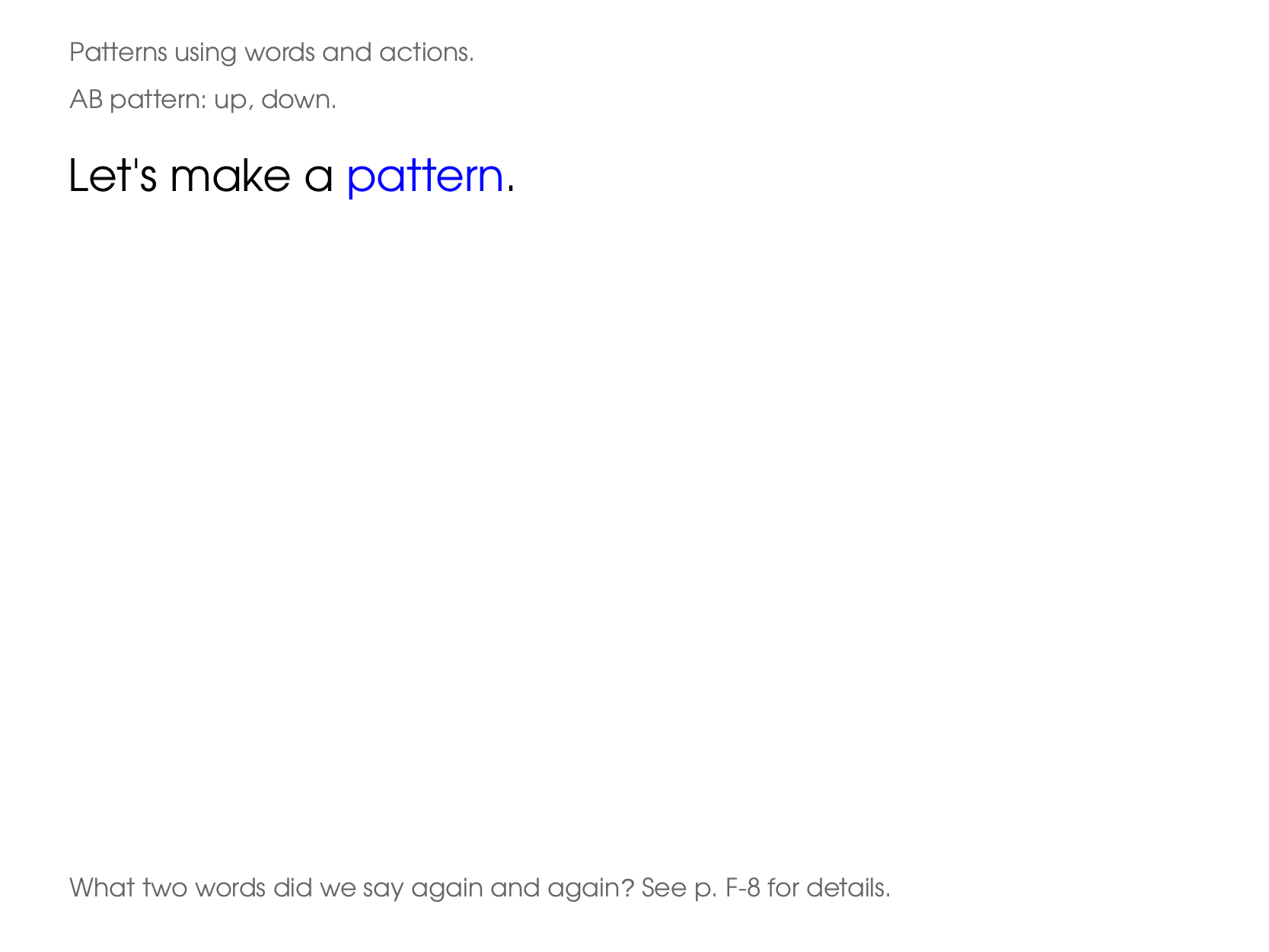

Patterns using words and actions.
AB pattern: up, down.
Let's make a pattern.
What two words did we say again and again? See p. F-8 for details.